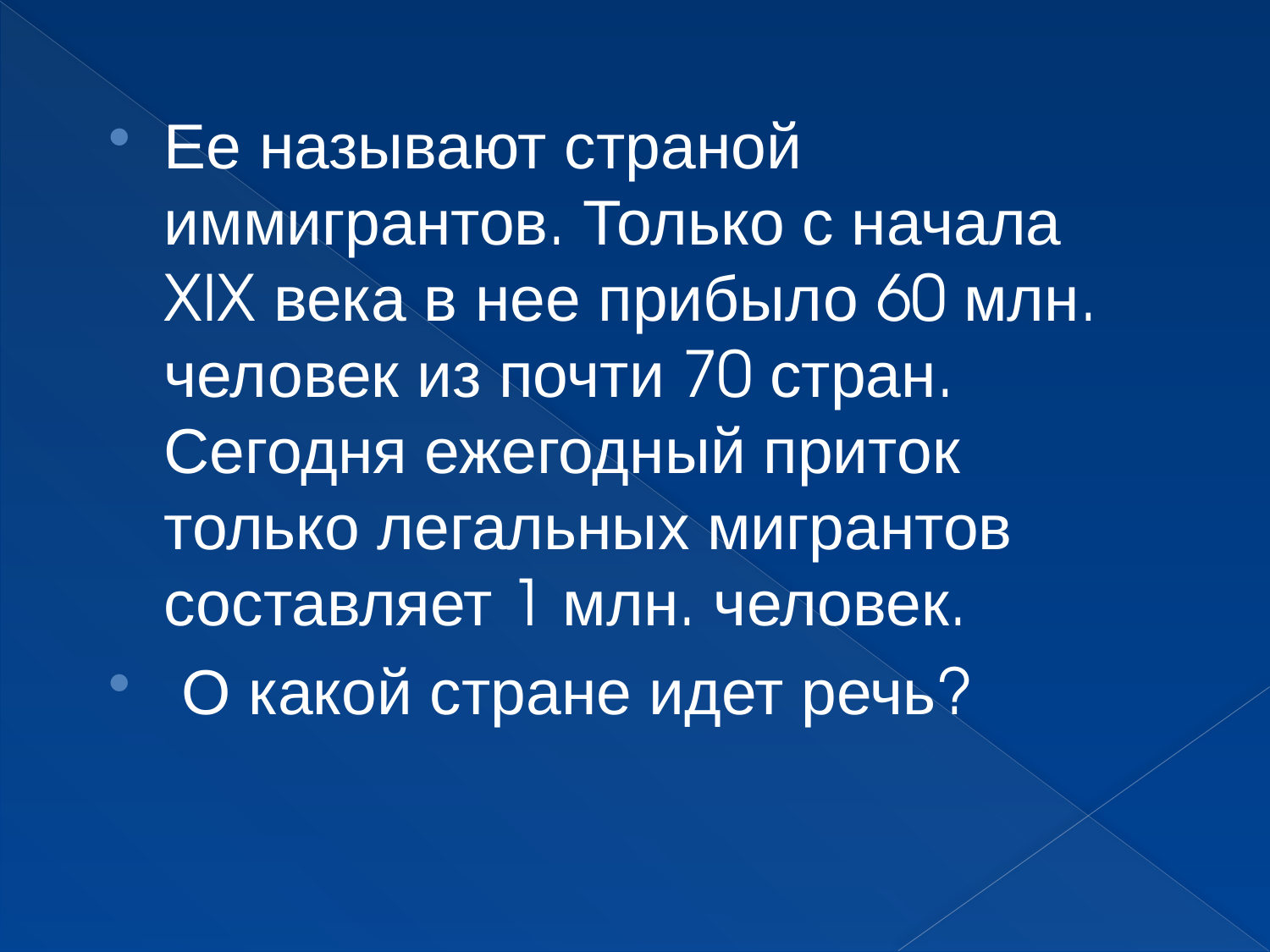

Ее называют страной иммигрантов. Только с начала XIX века в нее прибыло 60 млн. человек из почти 70 стран. Сегодня ежегодный приток только легальных мигрантов составляет 1 млн. человек.
 О какой стране идет речь?